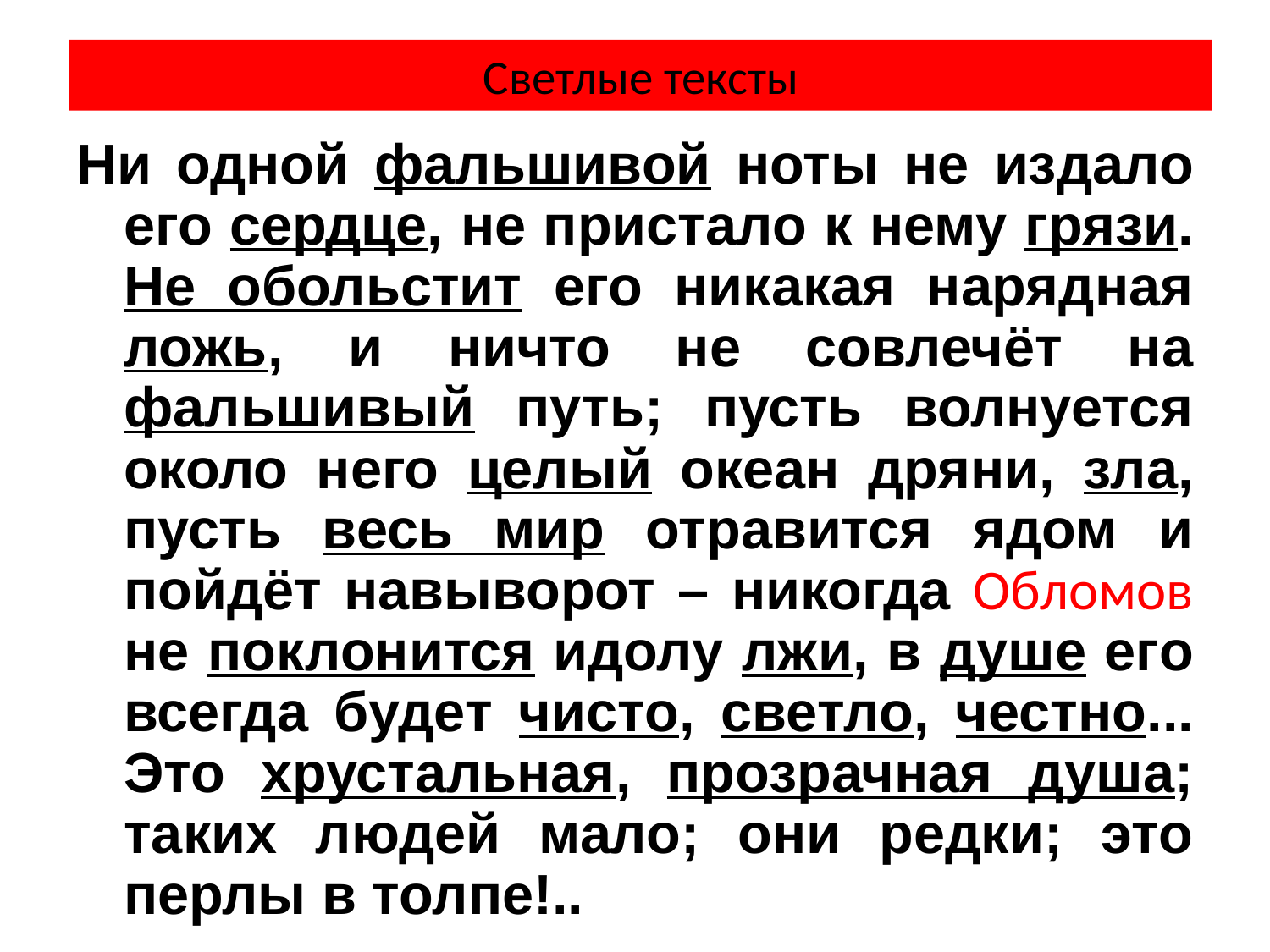

# Светлые тексты
Ни одной фальшивой ноты не издало его сердце, не пристало к нему грязи. Не обольстит его никакая нарядная ложь, и ничто не совлечёт на фальшивый путь; пусть волнуется около него целый океан дряни, зла, пусть весь мир отравится ядом и пойдёт навыворот – никогда Обломов не поклонится идолу лжи, в душе его всегда будет чисто, светло, честно... Это хрустальная, прозрачная душа; таких людей мало; они редки; это перлы в толпе!..